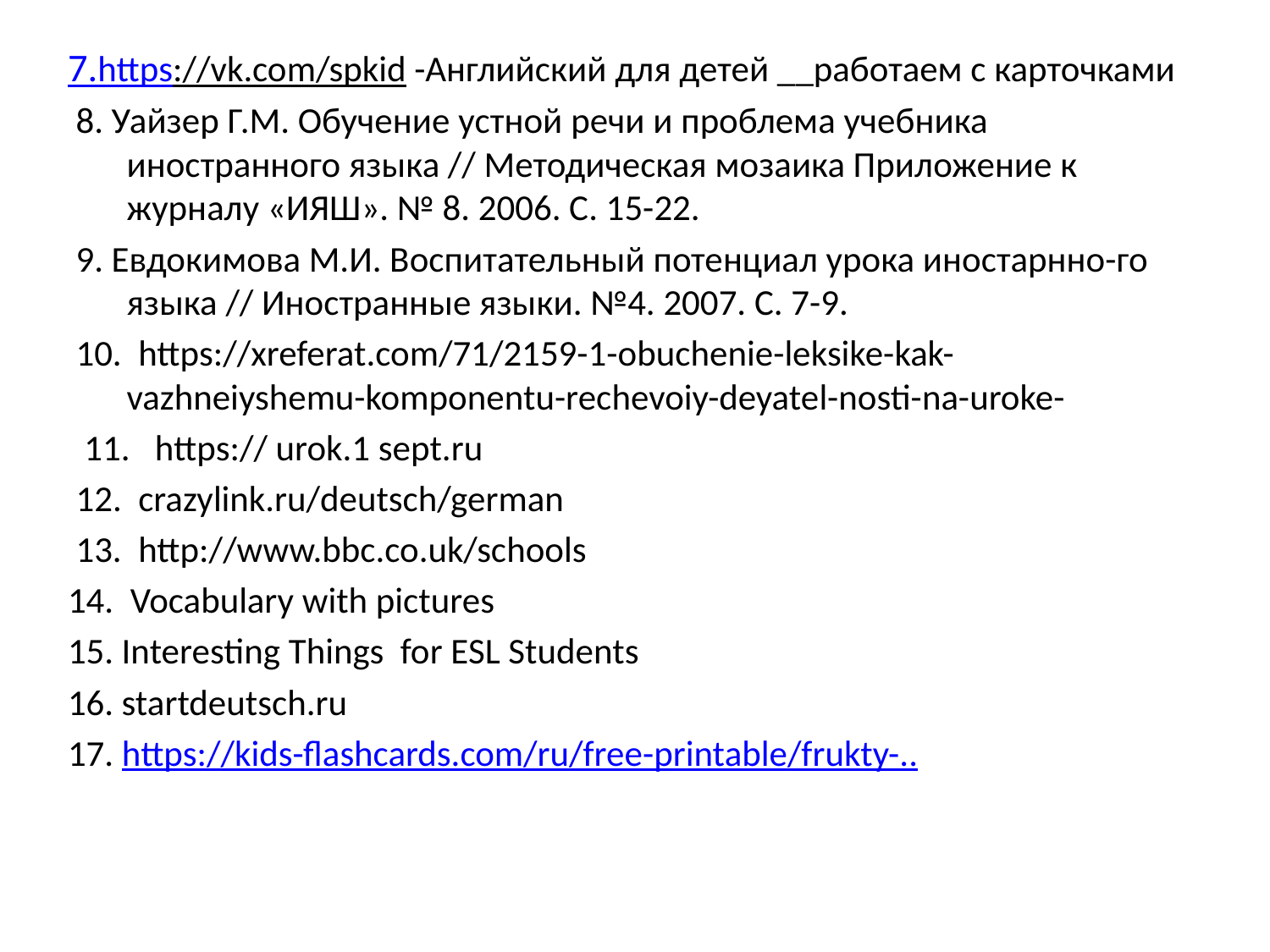

7.https://vk.com/spkid -Английский для детей __работаем с карточками
 8. Уайзер Г.М. Обучение устной речи и проблема учебника иностранного языка // Методическая мозаика Приложение к журналу «ИЯШ». № 8. 2006. С. 15-22.
 9. Евдокимова М.И. Воспитательный потенциал урока иностарнно-го языка // Иностранные языки. №4. 2007. С. 7-9.
 10.  https://xreferat.com/71/2159-1-obuchenie-leksike-kak-vazhneiyshemu-komponentu-rechevoiy-deyatel-nosti-na-uroke-
  11.   https:// urok.1 sept.ru
 12.  crazylink.ru/deutsch/german
 13.  http://www.bbc.co.uk/schools
14.  Vocabulary with pictures
15. Interesting Things  for ESL Students
16. startdeutsch.ru
17. https://kids-flashcards.com/ru/free-printable/frukty-..